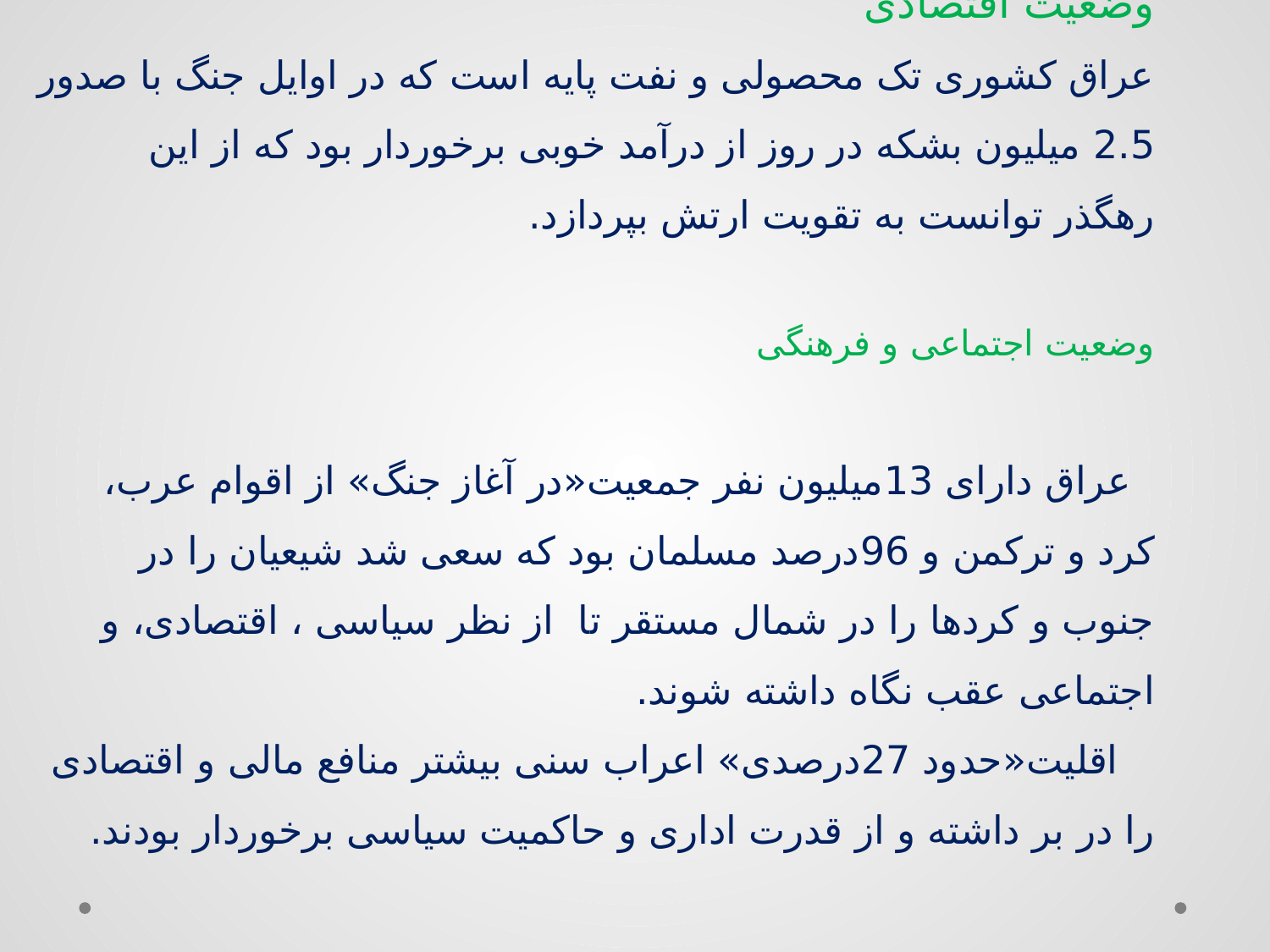

# وضعیت اقتصادی عراق کشوری تک محصولی و نفت پایه است که در اوایل جنگ با صدور 2.5 میلیون بشکه در روز از درآمد خوبی برخوردار بود که از این رهگذر توانست به تقویت ارتش بپردازد. وضعیت اجتماعی و فرهنگی عراق دارای 13میلیون نفر جمعیت«در آغاز جنگ» از اقوام عرب، کرد و ترکمن و 96درصد مسلمان بود که سعی شد شیعیان را در جنوب و کردها را در شمال مستقر تا  از نظر سیاسی ، اقتصادی، و اجتماعی عقب نگاه داشته شوند. اقلیت«حدود 27درصدی» اعراب سنی بیشتر منافع مالی و اقتصادی را در بر داشته و از قدرت اداری و حاکمیت سیاسی برخوردار بودند.